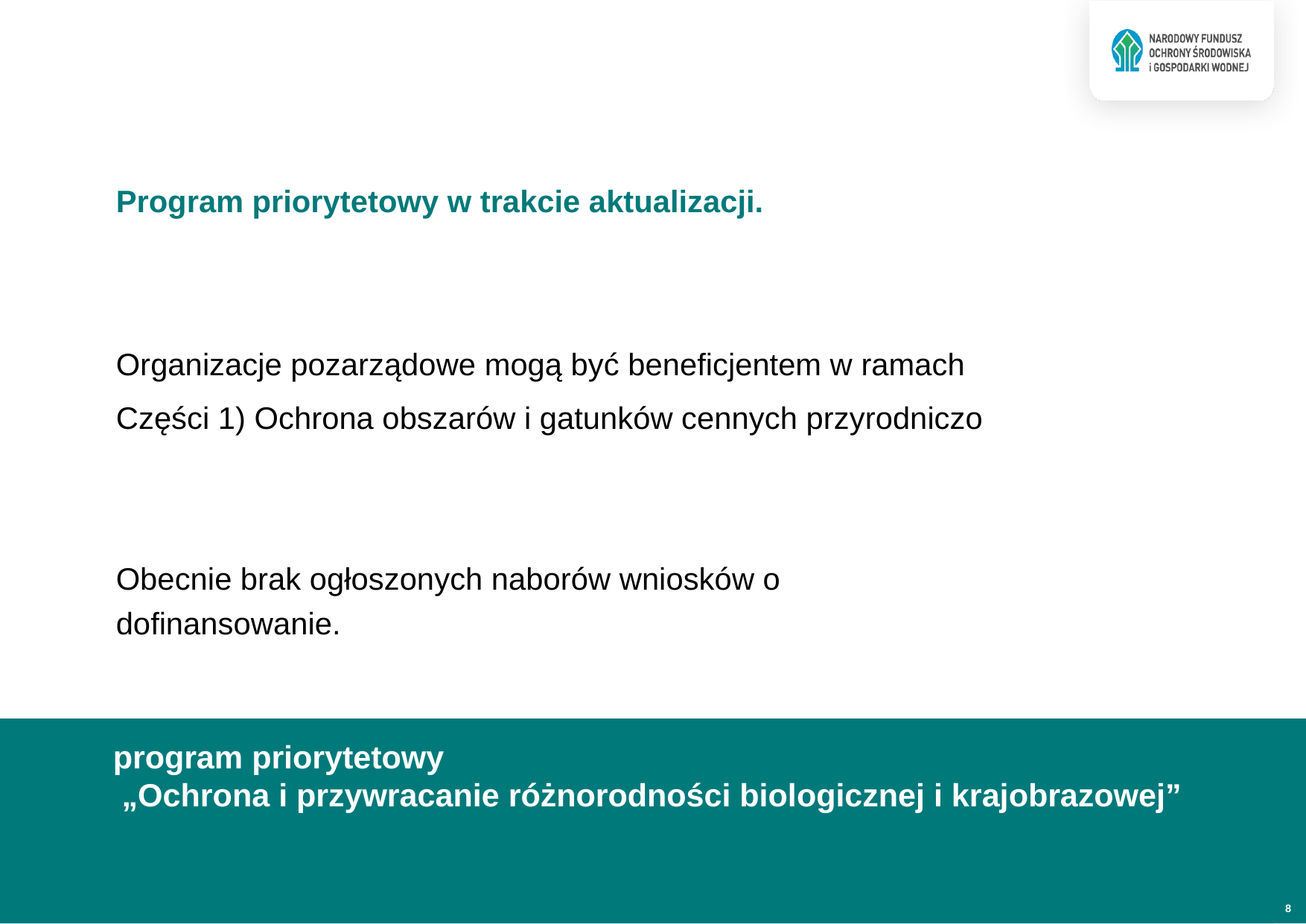

Program priorytetowy w trakcie aktualizacji.

Organizacje pozarządowe mogą być beneficjentem w ramach
Części 1) Ochrona obszarów i gatunków cennych przyrodniczo

Obecnie brak ogłoszonych naborów wniosków o dofinansowanie.

program priorytetowy
 „Ochrona i przywracanie różnorodności biologicznej i krajobrazowej”
8